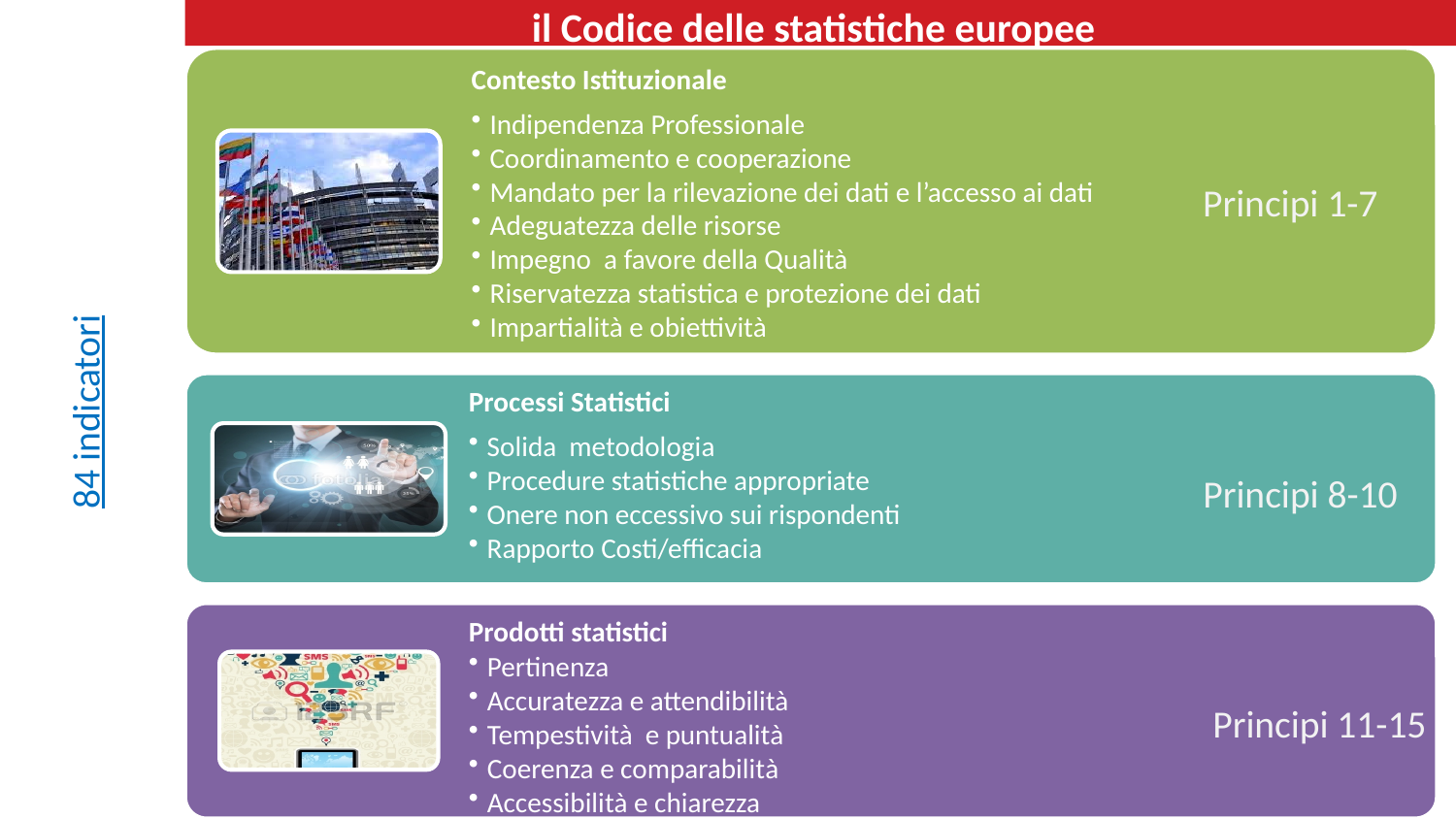

il Codice delle statistiche europee
Contesto Istituzionale
Indipendenza Professionale
Coordinamento e cooperazione
Mandato per la rilevazione dei dati e l’accesso ai dati
Adeguatezza delle risorse
Impegno  a favore della Qualità
Riservatezza statistica e protezione dei dati
Impartialità e obiettività
Processi Statistici
Solida  metodologia
Procedure statistiche appropriate
Onere non eccessivo sui rispondenti
Rapporto Costi/efficacia
Prodotti statistici
Pertinenza
Accuratezza e attendibilità
Tempestività  e puntualità
Coerenza e comparabilità
Accessibilità e chiarezza
Principi 1-7
84 indicatori
Principi 8-10
Principi 11-15